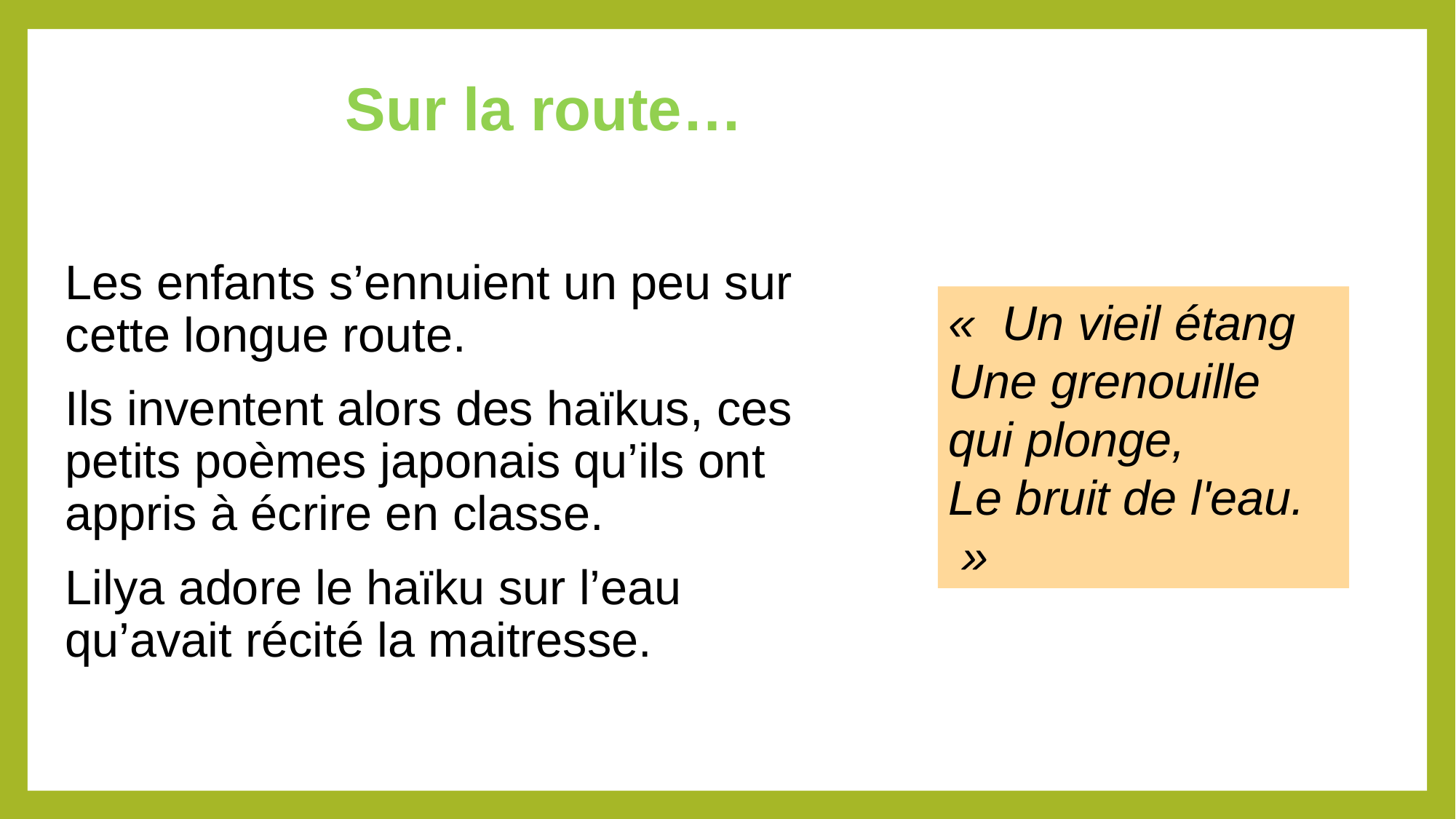

Sur la route…

Les enfants s’ennuient un peu sur cette longue route.
Ils inventent alors des haïkus, ces petits poèmes japonais qu’ils ont appris à écrire en classe.
Lilya adore le haïku sur l’eau qu’avait récité la maitresse.

«  Un vieil étang
Une grenouille qui plonge,
Le bruit de l'eau.  »